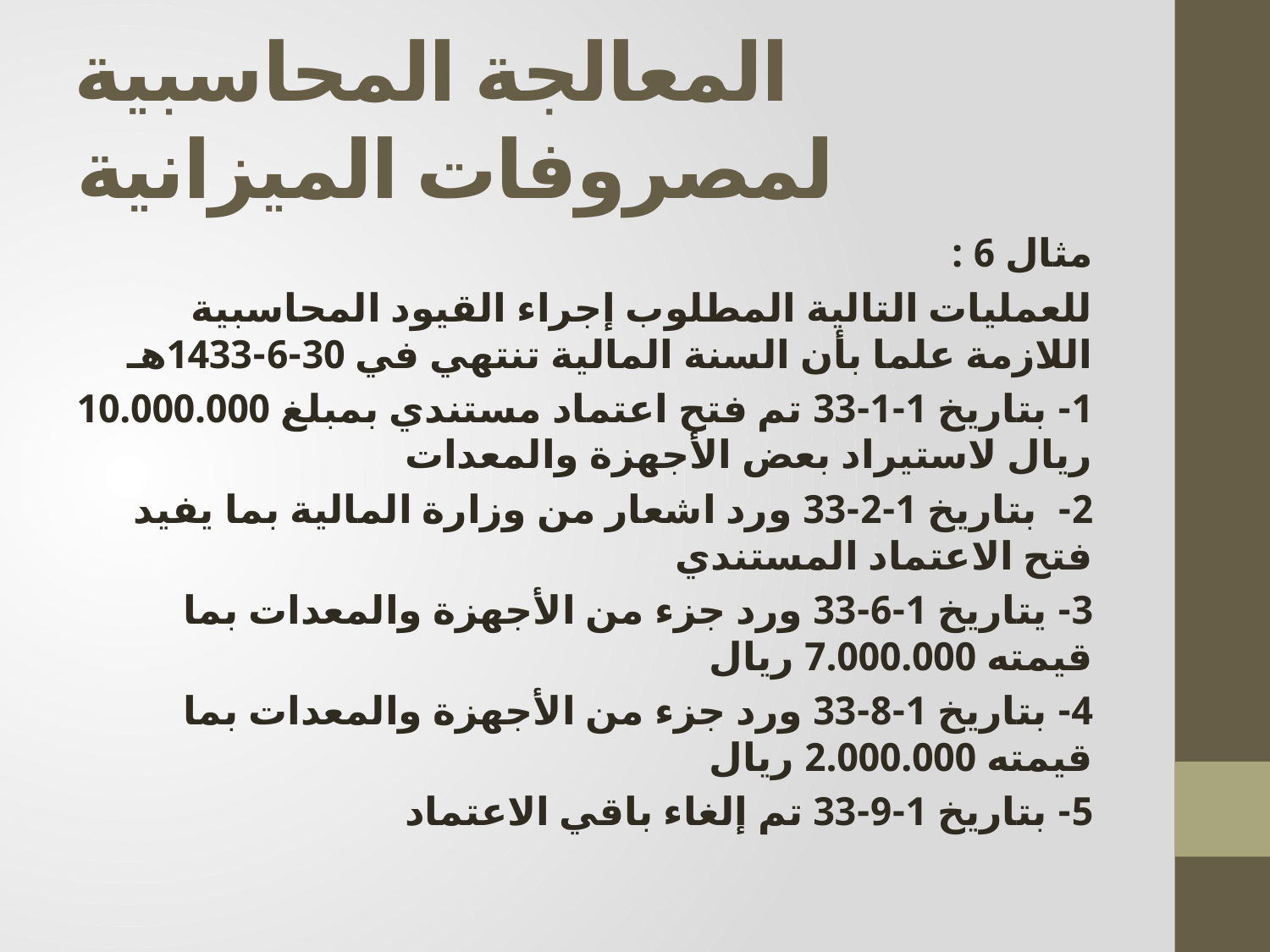

# المعالجة المحاسبية لمصروفات الميزانية
مثال 6 :
للعمليات التالية المطلوب إجراء القيود المحاسبية اللازمة علما بأن السنة المالية تنتهي في 30-6-1433هـ
1- بتاريخ 1-1-33 تم فتح اعتماد مستندي بمبلغ 10.000.000 ريال لاستيراد بعض الأجهزة والمعدات
2-  بتاريخ 1-2-33 ورد اشعار من وزارة المالية بما يفيد فتح الاعتماد المستندي
3- يتاريخ 1-6-33 ورد جزء من الأجهزة والمعدات بما قيمته 7.000.000 ريال
4- بتاريخ 1-8-33 ورد جزء من الأجهزة والمعدات بما قيمته 2.000.000 ريال
5- بتاريخ 1-9-33 تم إلغاء باقي الاعتماد